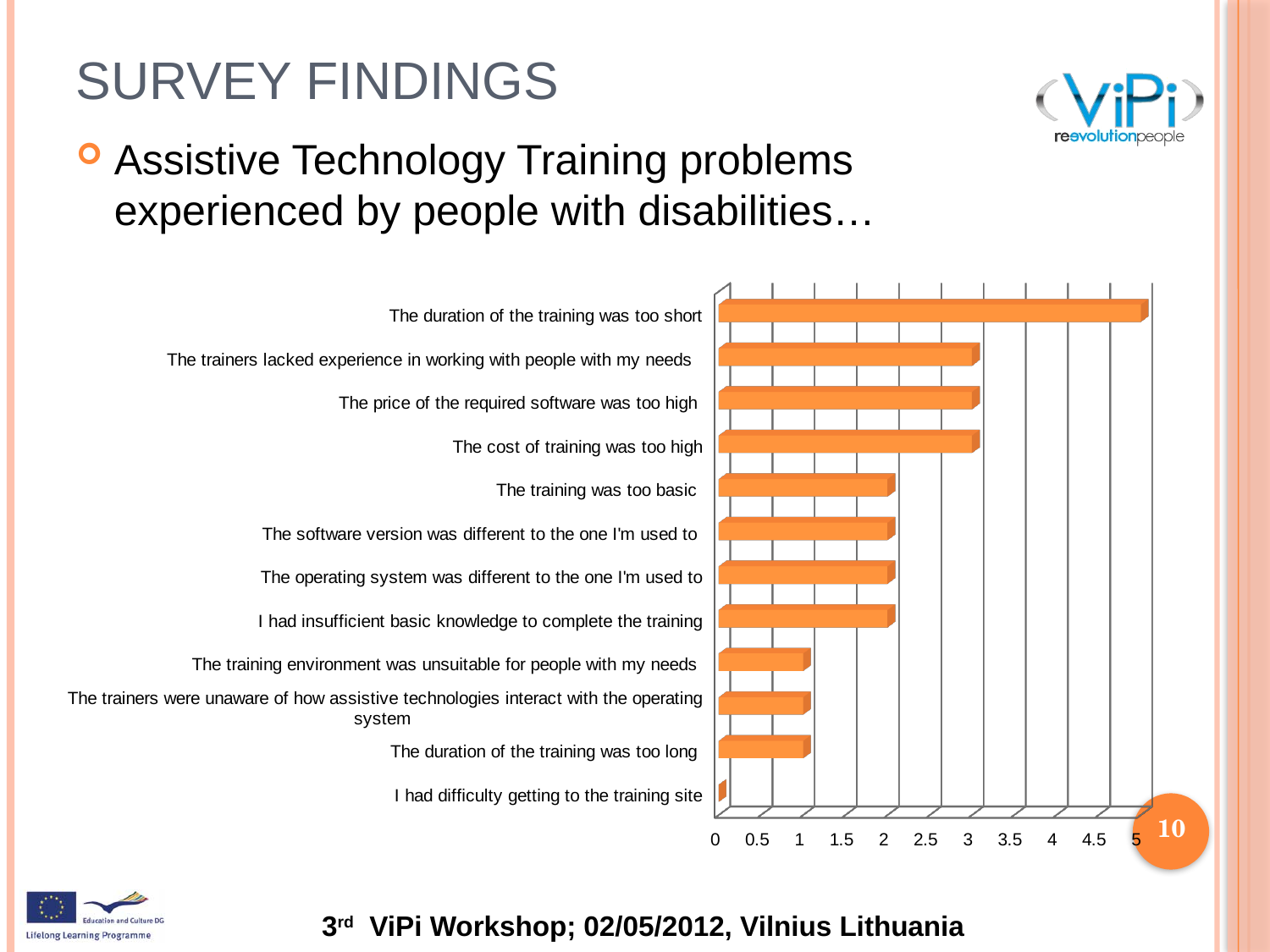

# Survey Findings
Assistive Technology Training problems experienced by people with disabilities…

[unsupported chart]

10